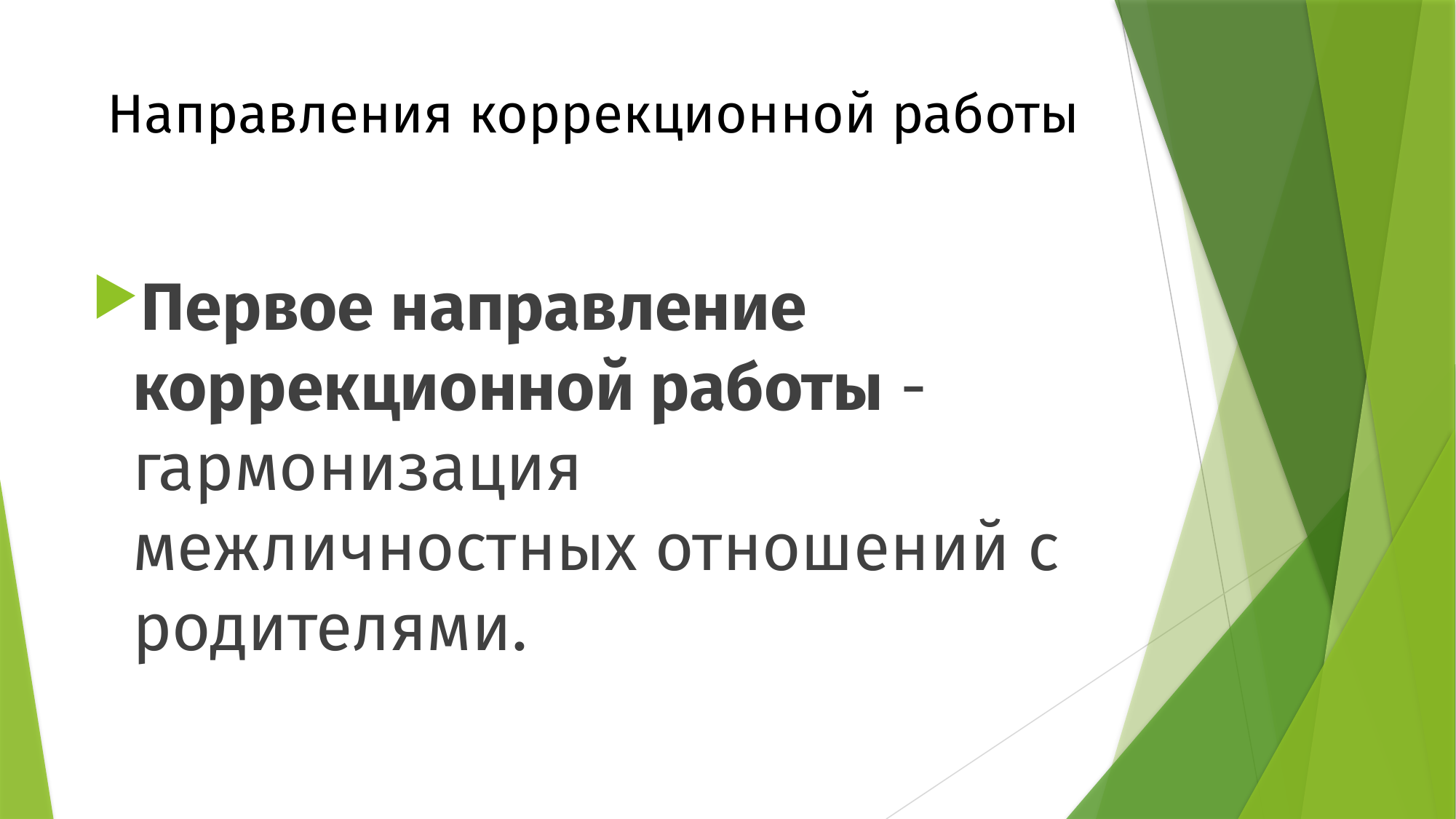

# Направления коррекционной работы
Первое направление коррекционной работы - гармонизация межличностных отношений с родителями.